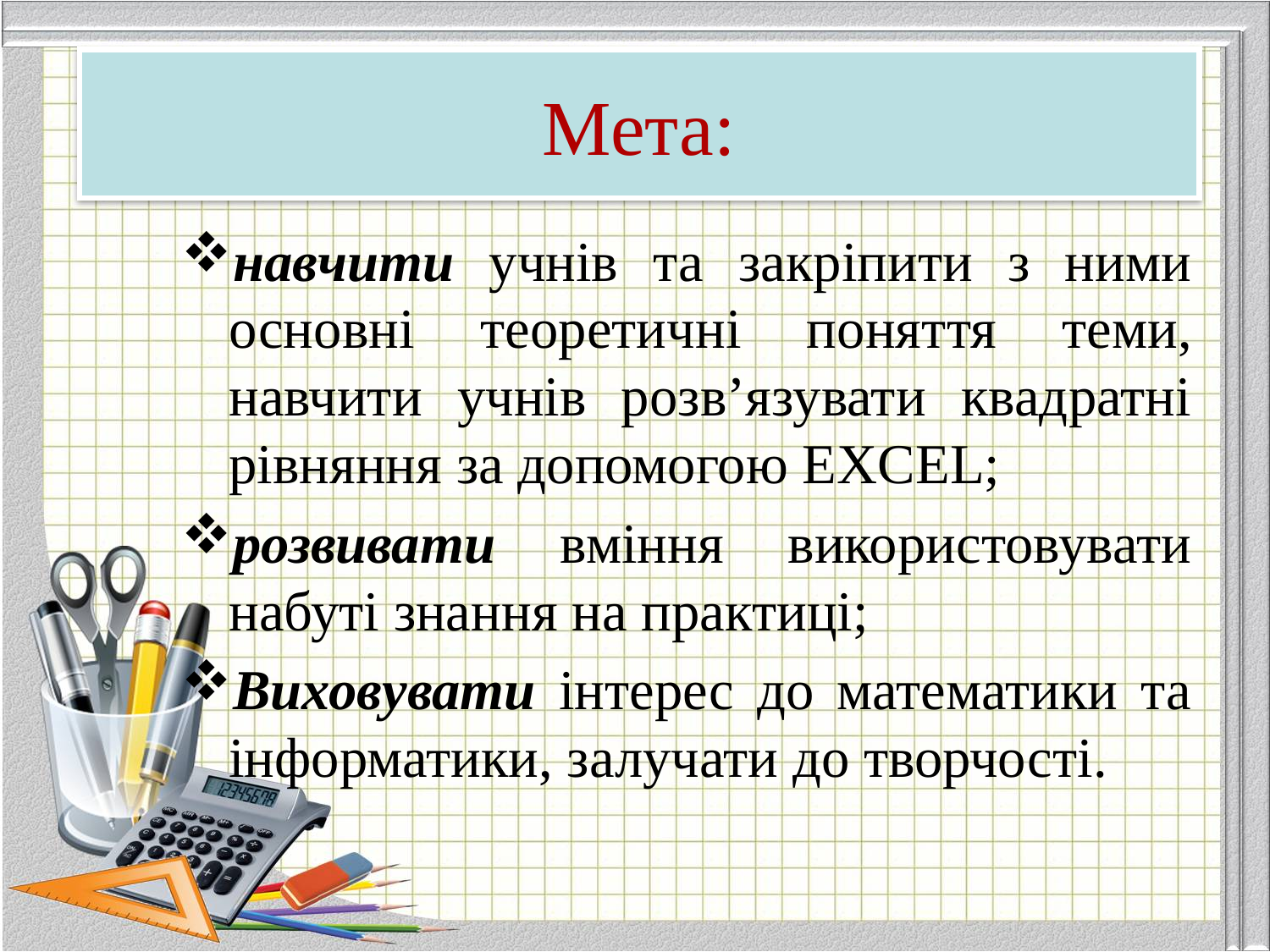

# Мета:
навчити учнів та закріпити з ними основні теоретичні поняття теми, навчити учнів розв’язувати квадратні рівняння за допомогою EXCEL;
розвивати вміння використовувати набуті знання на практиці;
Виховувати інтерес до математики та інформатики, залучати до творчості.